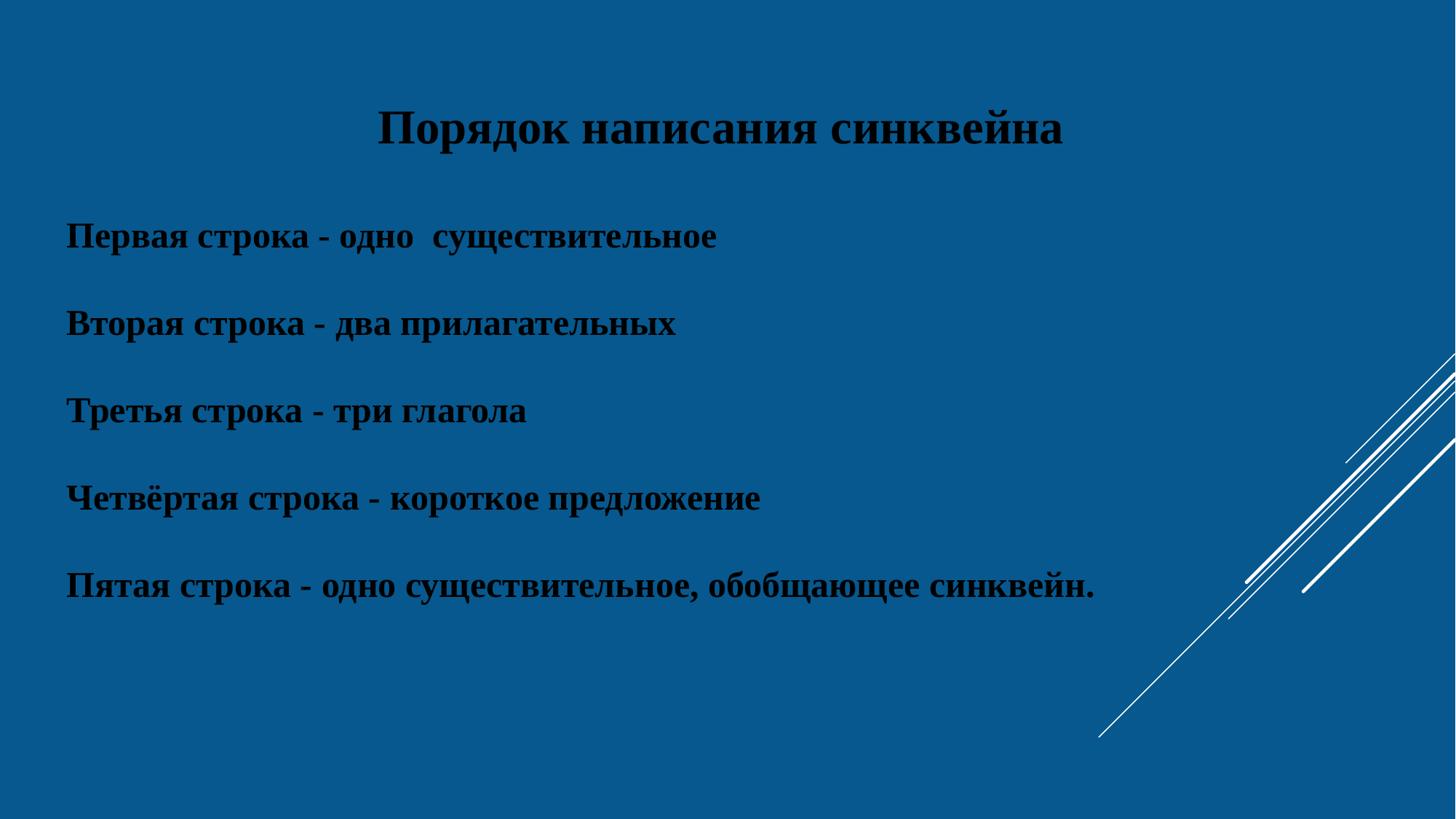

Порядок написания синквейна

Первая строка - одно  существительное

Вторая строка - два прилагательных

Третья строка - три глагола

Четвёртая строка - короткое предложение

Пятая строка - одно существительное, обобщающее синквейн.